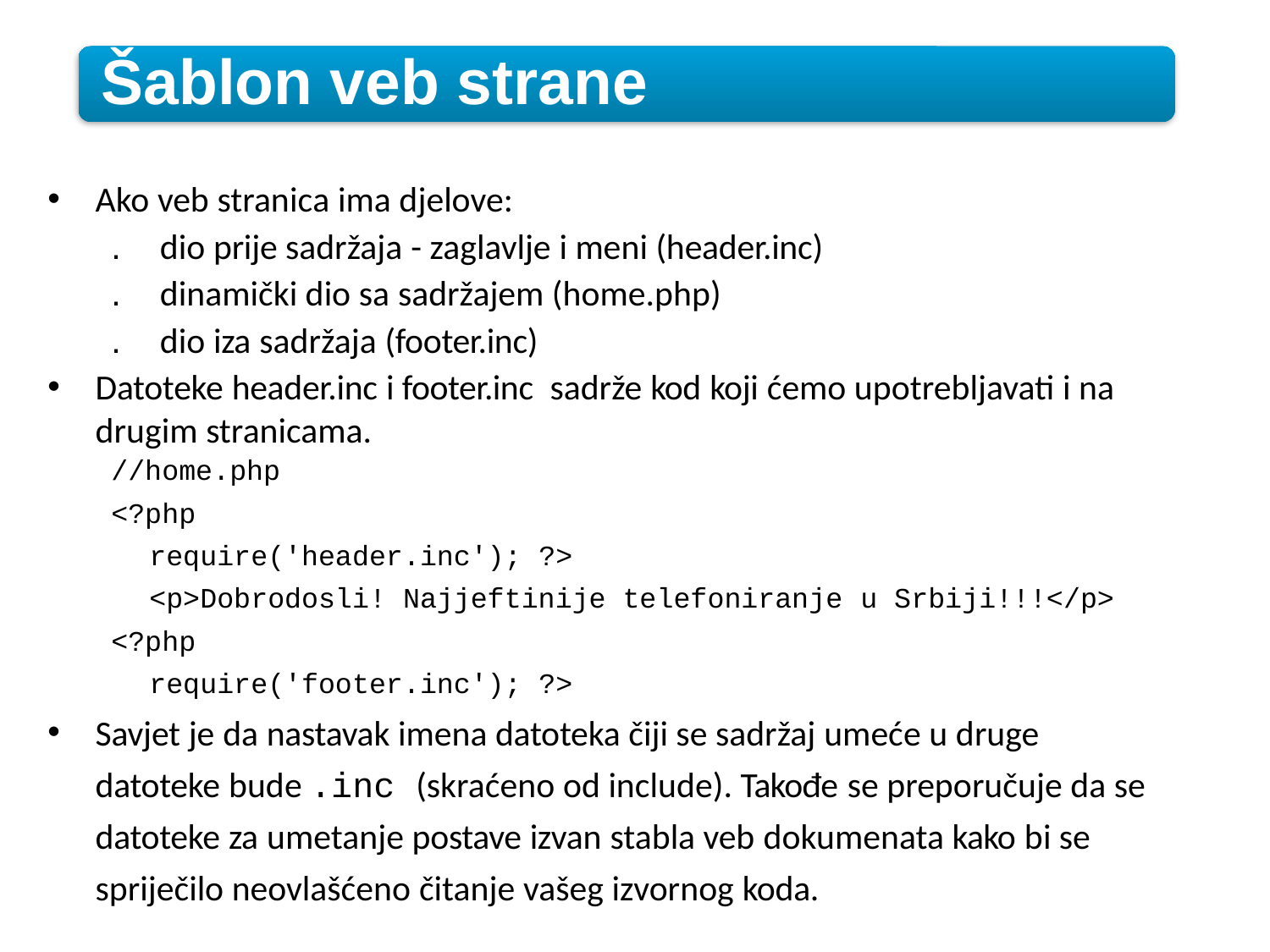

Šablon veb strane
Ako veb stranica ima djelove:
. dio prije sadržaja - zaglavlje i meni (header.inc)
. dinamički dio sa sadržajem (home.php)
. dio iza sadržaja (footer.inc)
Datoteke header.inc i footer.inc sadrže kod koji ćemo upotrebljavati i na drugim stranicama.
//home.php
<?php
require('header.inc'); ?>
<p>Dobrodosli! Najjeftinije telefoniranje u Srbiji!!!</p>
<?php
require('footer.inc'); ?>
Savjet je da nastavak imena datoteka čiji se sadržaj umeće u druge datoteke bude .inc (skraćeno od include). Takođe se preporučuje da se datoteke za umetanje postave izvan stabla veb dokumenata kako bi se spriječilo neovlašćeno čitanje vašeg izvornog koda.
6